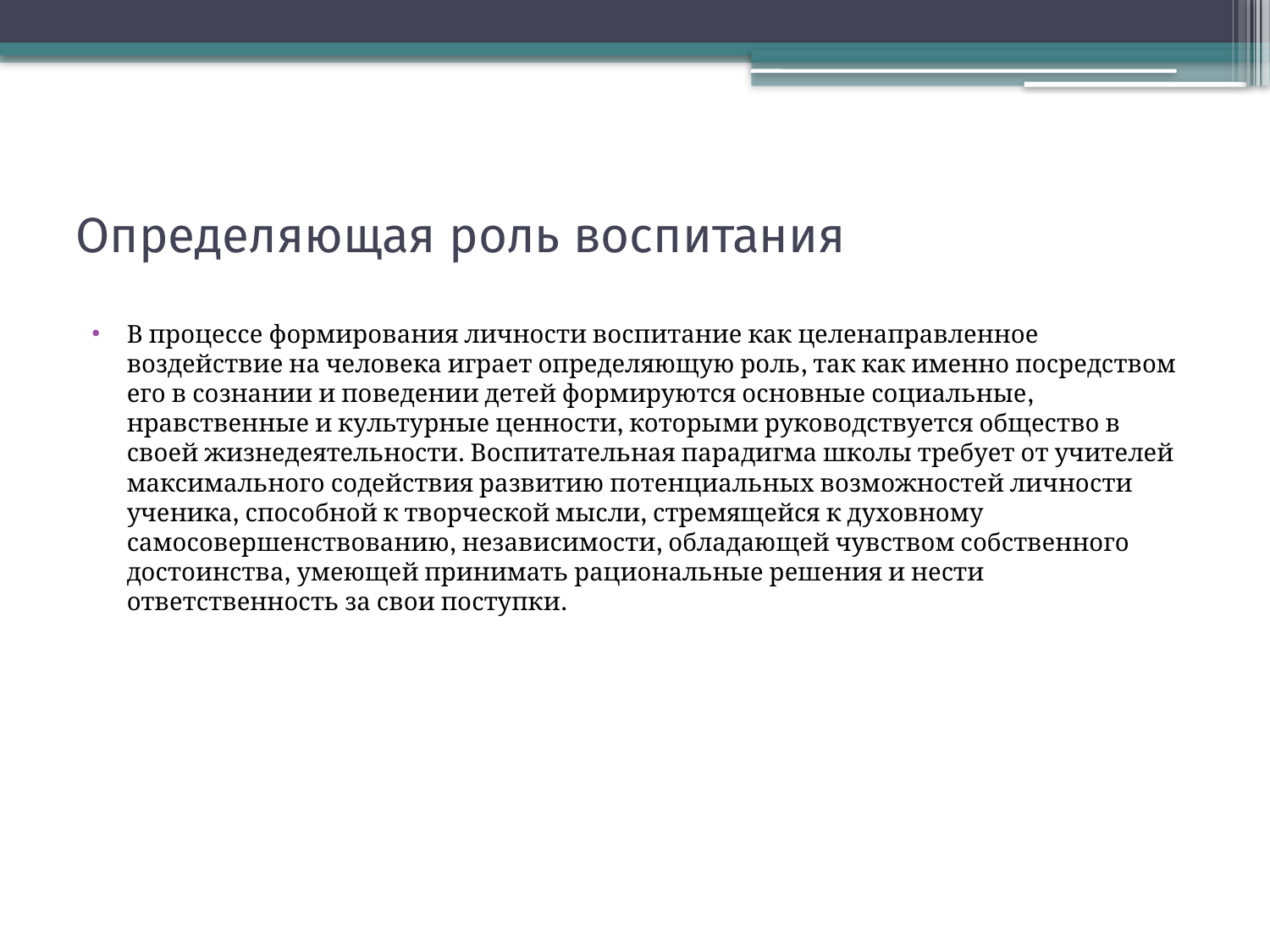

# Определяющая роль воспитания
В процессе формирования личности воспитание как целенаправленное воздействие на человека играет определяющую роль, так как именно посредством его в сознании и поведении детей формируются основные социальные, нравственные и культурные ценности, которыми руководствуется общество в своей жизнедеятельности. Воспитательная парадигма школы требует от учителей максимального содействия развитию потенциальных возможностей личности ученика, способной к творческой мысли, стремящейся к духовному самосовершенствованию, независимости, обладающей чувством собственного достоинства, умеющей принимать рациональные решения и нести ответственность за свои поступки.